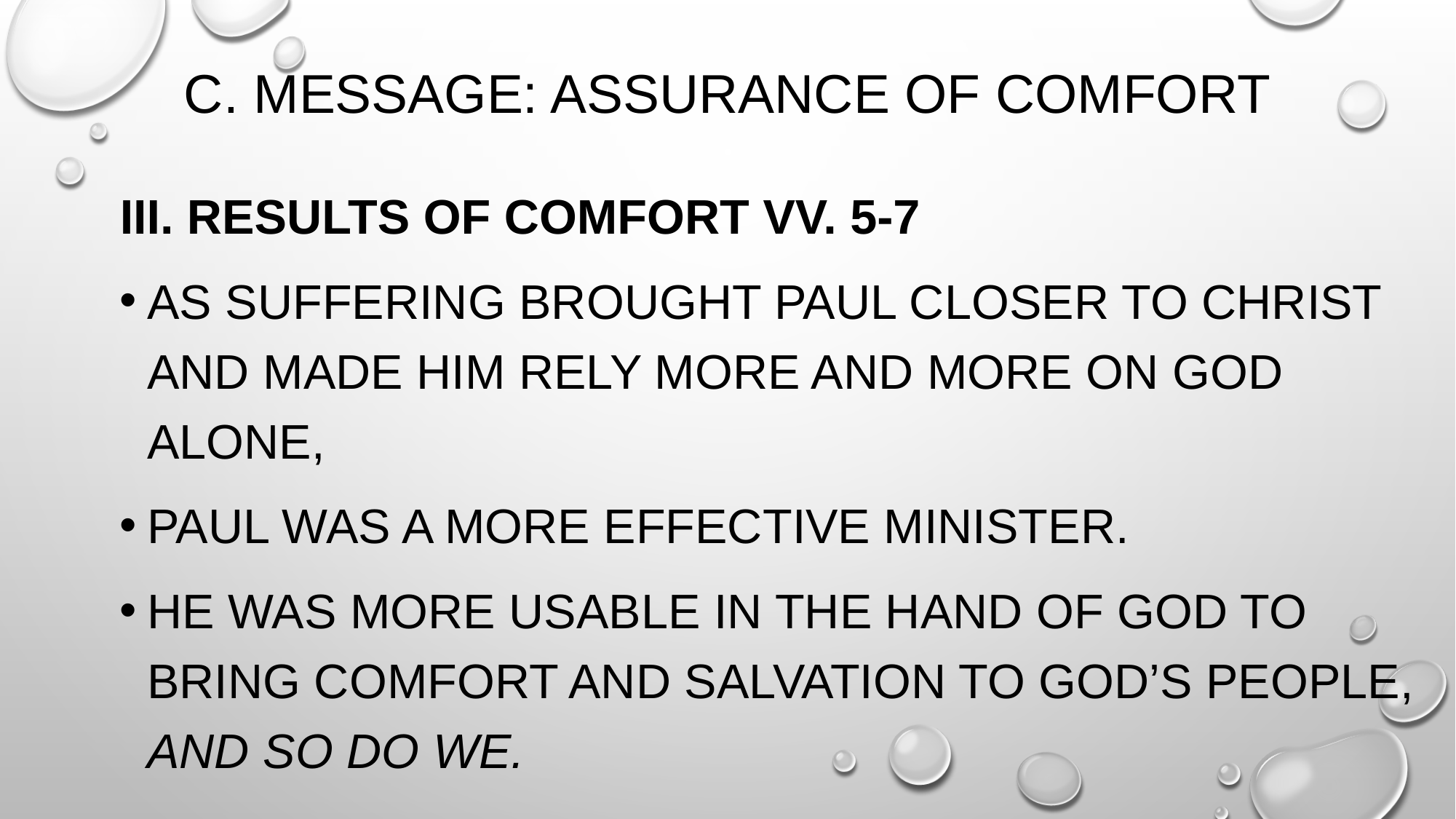

# c. message: assurance of comfort
III. results of comfort vv. 5-7
As suffering brought Paul closer to Christ and made him rely more and more on God alone,
Paul was a more effective minister.
He was more usable in the hand of God to bring comfort and salvation to God’s people, and so do we.